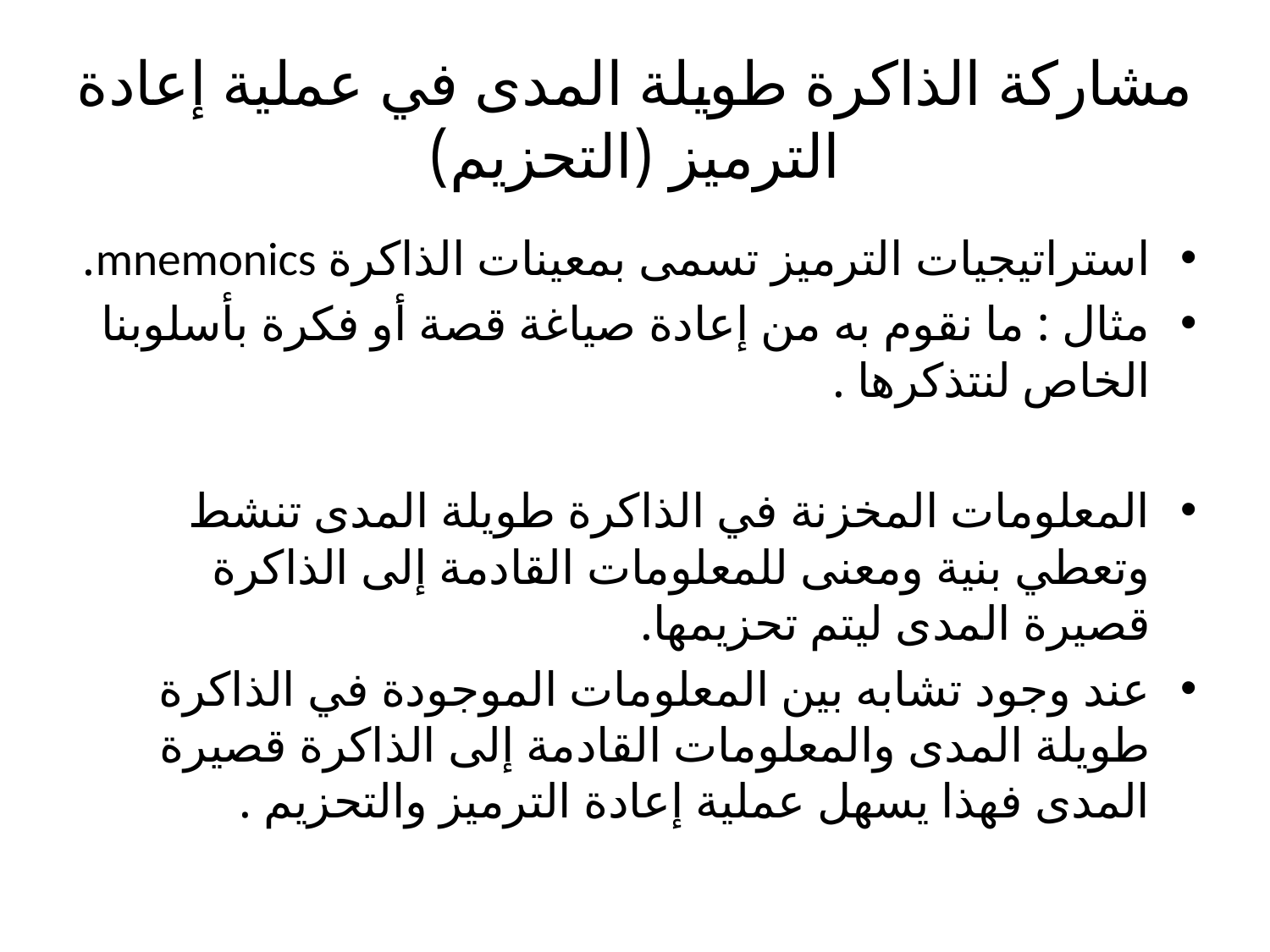

# مشاركة الذاكرة طويلة المدى في عملية إعادة الترميز (التحزيم)
استراتيجيات الترميز تسمى بمعينات الذاكرة mnemonics.
مثال : ما نقوم به من إعادة صياغة قصة أو فكرة بأسلوبنا الخاص لنتذكرها .

المعلومات المخزنة في الذاكرة طويلة المدى تنشط وتعطي بنية ومعنى للمعلومات القادمة إلى الذاكرة قصيرة المدى ليتم تحزيمها.
عند وجود تشابه بين المعلومات الموجودة في الذاكرة طويلة المدى والمعلومات القادمة إلى الذاكرة قصيرة المدى فهذا يسهل عملية إعادة الترميز والتحزيم .